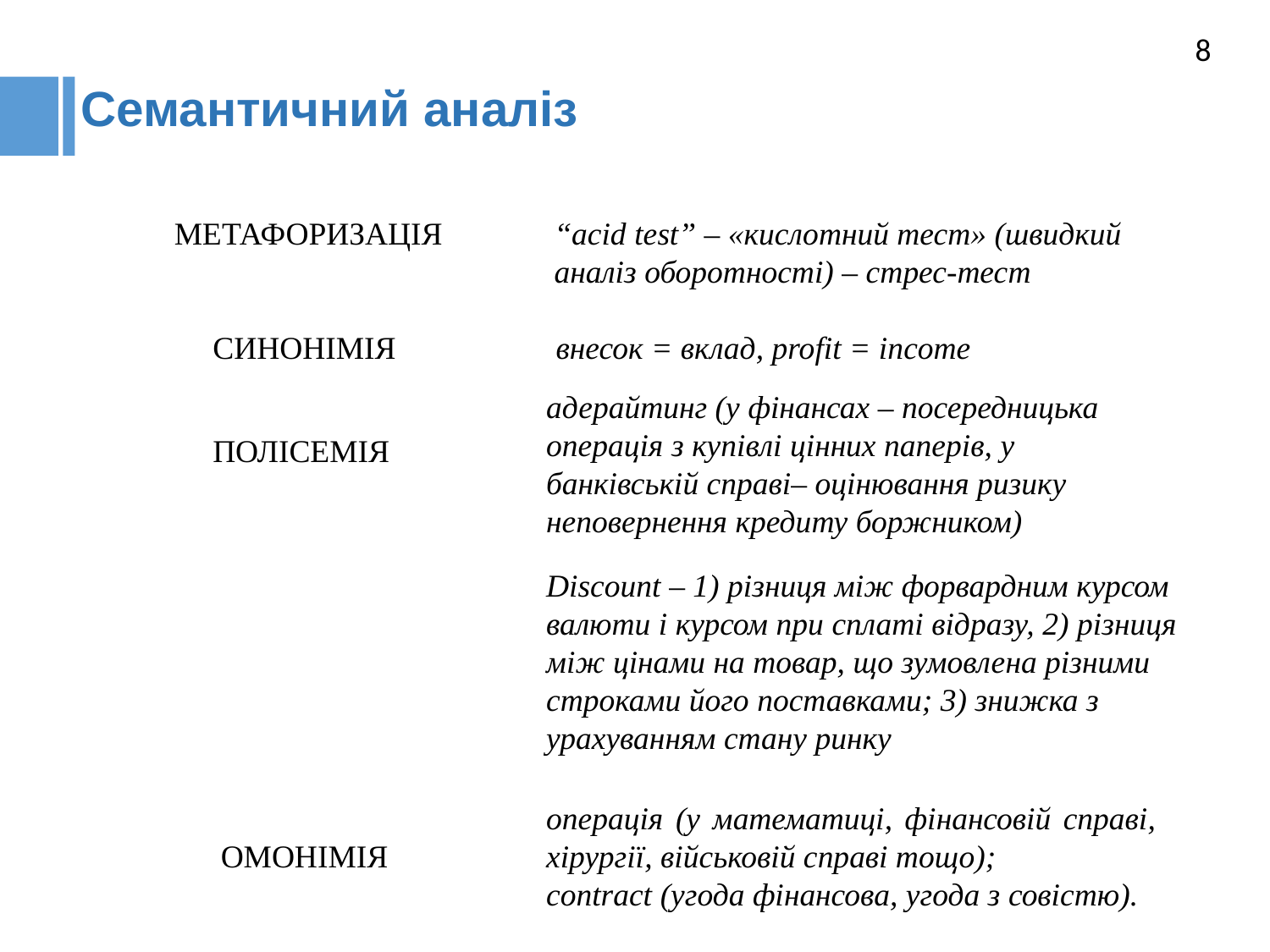

8
Семантичний аналіз
МЕТАФОРИЗАЦІЯ
“acid test” – «кислотний тест» (швидкий аналіз оборотності) – стрес-тест
СИНОНІМІЯ
внесок = вклад, profit = income
адерайтинг (у фінансах – посередницька операція з купівлі цінних паперів, у  банківській справі– оцінювання ризику неповернення кредиту боржником)
ПОЛІСЕМІЯ
Discount – 1) різниця між форвардним курсом валюти і курсом при сплаті відразу, 2) різниця між цінами на товар, що зумовлена різними строками його поставками; 3) знижка з урахуванням стану ринку
операція (у математиці, фінансовій справі, хірургії, військовій справі тощо);
contract (угода фінансова, угода з совістю).
ОМОНІМІЯ